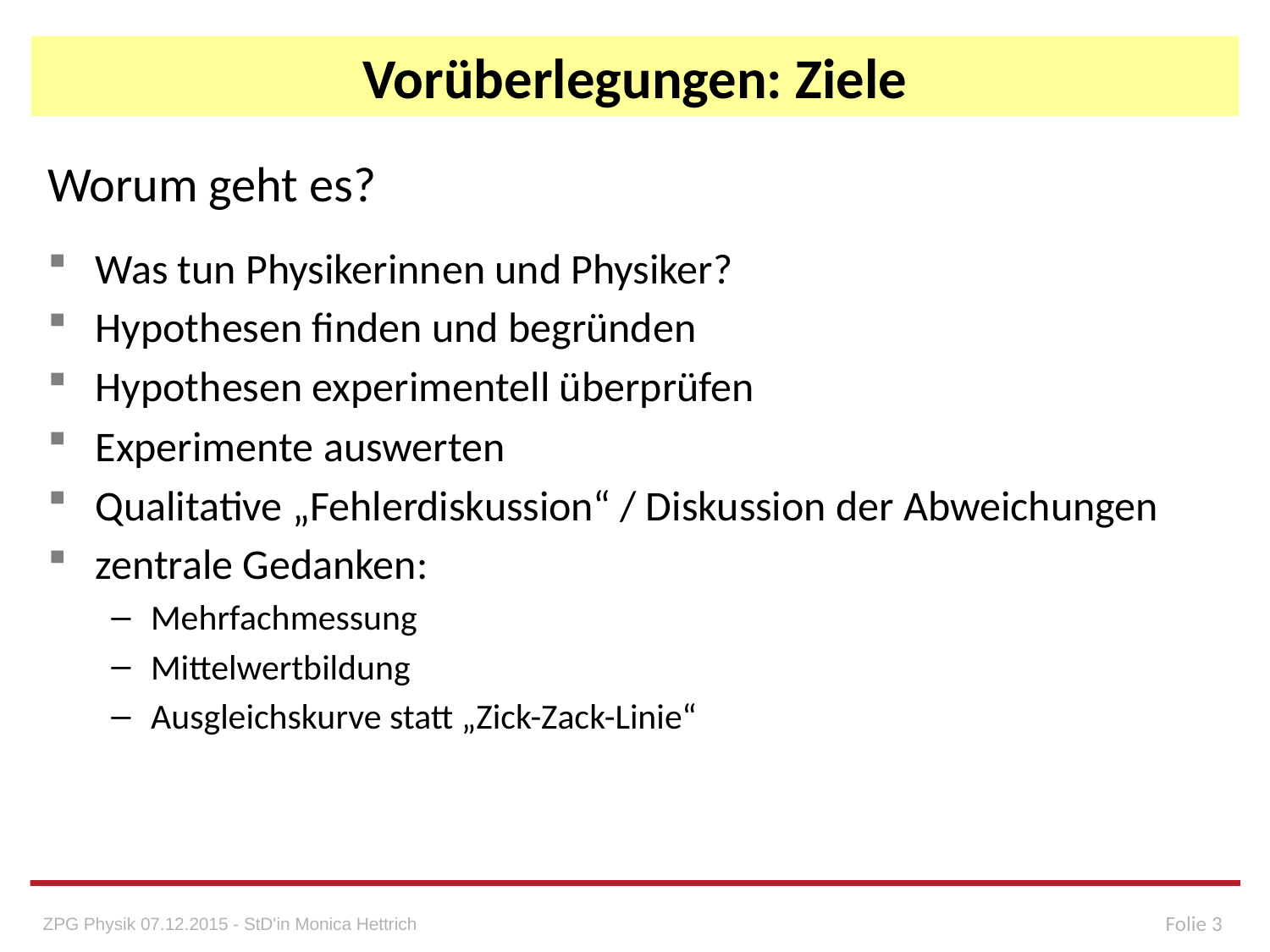

# Vorüberlegungen: Ziele
Worum geht es?
Was tun Physikerinnen und Physiker?
Hypothesen finden und begründen
Hypothesen experimentell überprüfen
Experimente auswerten
Qualitative „Fehlerdiskussion“ / Diskussion der Abweichungen
zentrale Gedanken:
Mehrfachmessung
Mittelwertbildung
Ausgleichskurve statt „Zick-Zack-Linie“
Folie 3
ZPG Physik 07.12.2015 - StD'in Monica Hettrich